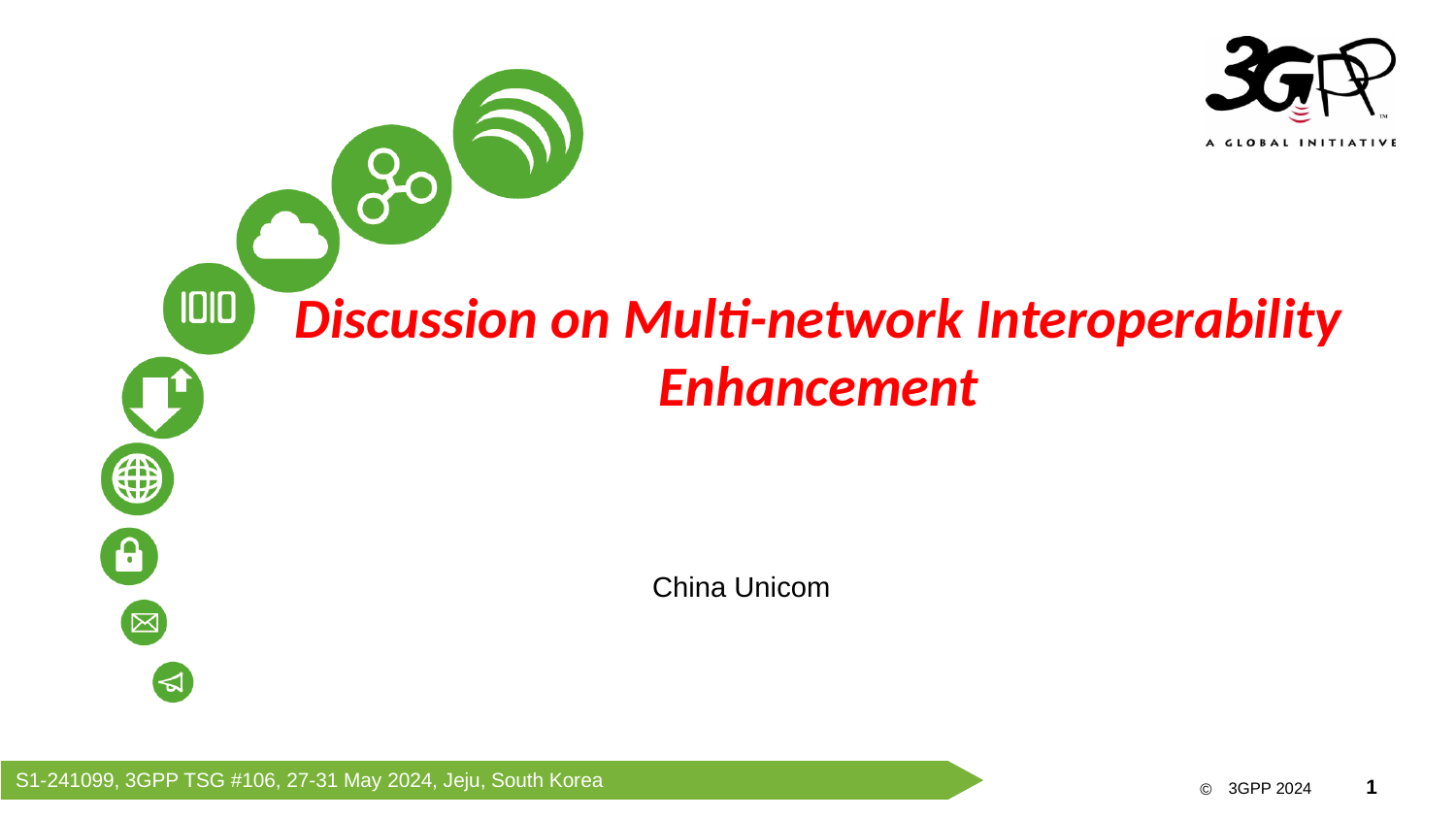

Discussion on Multi-network Interoperability Enhancement

# China Unicom

S1-241099, 3GPP TSG #106, 27-31 May 2024, Jeju, South Korea

3GPP 2024